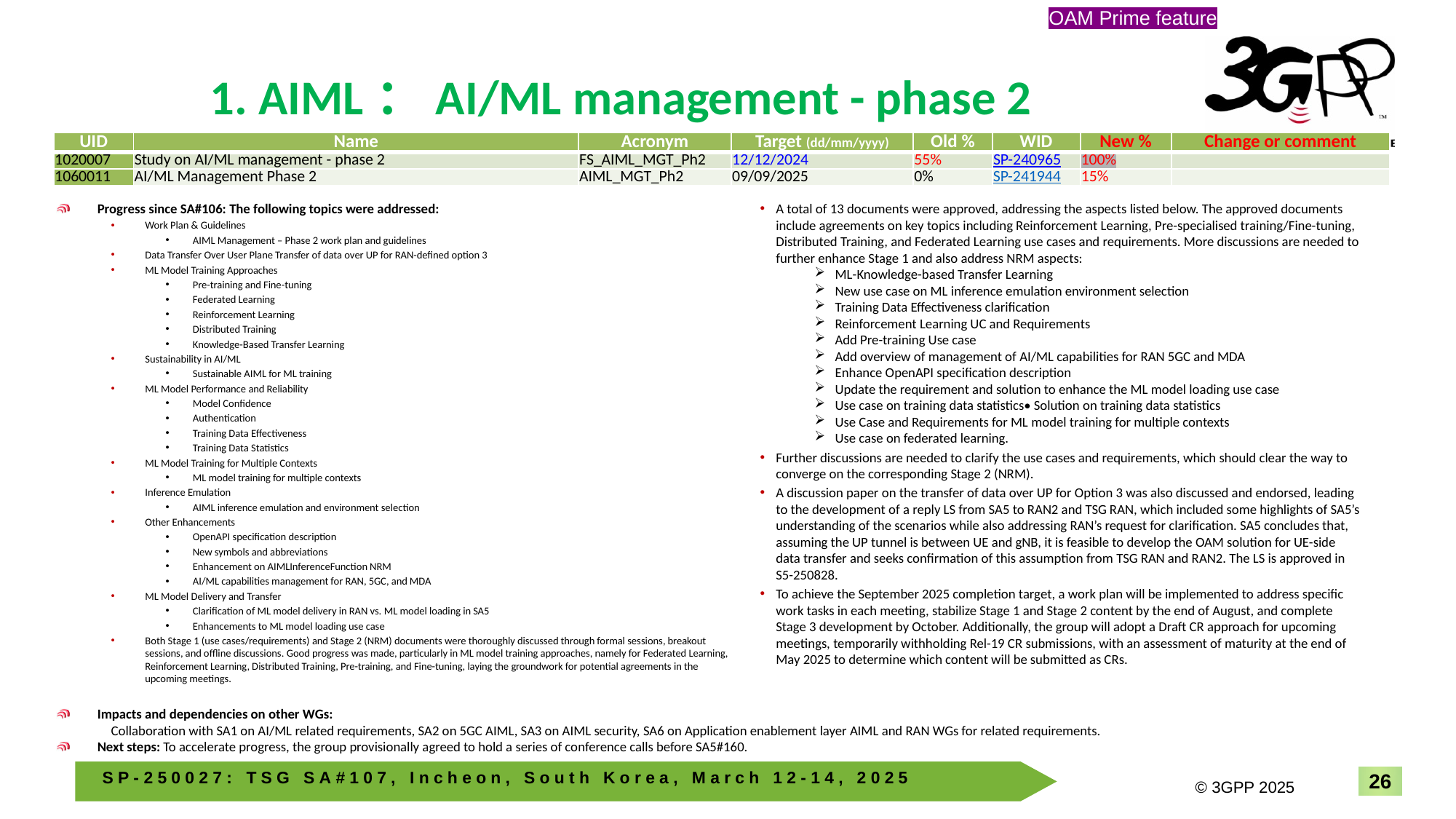

OAM Prime feature
# 1. AIML：AI/ML management - phase 2
| UID | Name | Acronym | Target (dd/mm/yyyy) | Old % | WID | New % | Change or comment |
| --- | --- | --- | --- | --- | --- | --- | --- |
| 1020007 | Study on AI/ML management - phase 2 | FS\_AIML\_MGT\_Ph2 | 12/12/2024 | 55% | SP-240965 | 100% |  |
| 1060011 | AI/ML Management Phase 2 | AIML\_MGT\_Ph2 | 09/09/2025 | 0% | SP-241944 | 15% |  |
A total of 13 documents were approved, addressing the aspects listed below. The approved documents include agreements on key topics including Reinforcement Learning, Pre-specialised training/Fine-tuning, Distributed Training, and Federated Learning use cases and requirements. More discussions are needed to further enhance Stage 1 and also address NRM aspects:
ML-Knowledge-based Transfer Learning
New use case on ML inference emulation environment selection
Training Data Effectiveness clarification
Reinforcement Learning UC and Requirements
Add Pre-training Use case
Add overview of management of AI/ML capabilities for RAN 5GC and MDA
Enhance OpenAPI specification description
Update the requirement and solution to enhance the ML model loading use case
Use case on training data statistics• Solution on training data statistics
Use Case and Requirements for ML model training for multiple contexts
Use case on federated learning.
Further discussions are needed to clarify the use cases and requirements, which should clear the way to converge on the corresponding Stage 2 (NRM).
A discussion paper on the transfer of data over UP for Option 3 was also discussed and endorsed, leading to the development of a reply LS from SA5 to RAN2 and TSG RAN, which included some highlights of SA5’s understanding of the scenarios while also addressing RAN’s request for clarification. SA5 concludes that, assuming the UP tunnel is between UE and gNB, it is feasible to develop the OAM solution for UE-side data transfer and seeks confirmation of this assumption from TSG RAN and RAN2. The LS is approved in S5-250828.
To achieve the September 2025 completion target, a work plan will be implemented to address specific work tasks in each meeting, stabilize Stage 1 and Stage 2 content by the end of August, and complete Stage 3 development by October. Additionally, the group will adopt a Draft CR approach for upcoming meetings, temporarily withholding Rel-19 CR submissions, with an assessment of maturity at the end of May 2025 to determine which content will be submitted as CRs.
Progress since SA#106: The following topics were addressed:
Work Plan & Guidelines
AIML Management – Phase 2 work plan and guidelines
Data Transfer Over User Plane Transfer of data over UP for RAN-defined option 3
ML Model Training Approaches
Pre-training and Fine-tuning
Federated Learning
Reinforcement Learning
Distributed Training
Knowledge-Based Transfer Learning
Sustainability in AI/ML
Sustainable AIML for ML training
ML Model Performance and Reliability
Model Confidence
Authentication
Training Data Effectiveness
Training Data Statistics
ML Model Training for Multiple Contexts
ML model training for multiple contexts
Inference Emulation
AIML inference emulation and environment selection
Other Enhancements
OpenAPI specification description
New symbols and abbreviations
Enhancement on AIMLInferenceFunction NRM
AI/ML capabilities management for RAN, 5GC, and MDA
ML Model Delivery and Transfer
Clarification of ML model delivery in RAN vs. ML model loading in SA5
Enhancements to ML model loading use case
Both Stage 1 (use cases/requirements) and Stage 2 (NRM) documents were thoroughly discussed through formal sessions, breakout sessions, and offline discussions. Good progress was made, particularly in ML model training approaches, namely for Federated Learning, Reinforcement Learning, Distributed Training, Pre-training, and Fine-tuning, laying the groundwork for potential agreements in the upcoming meetings.
Impacts and dependencies on other WGs:
Collaboration with SA1 on AI/ML related requirements, SA2 on 5GC AIML, SA3 on AIML security, SA6 on Application enablement layer AIML and RAN WGs for related requirements.
Next steps: To accelerate progress, the group provisionally agreed to hold a series of conference calls before SA5#160.